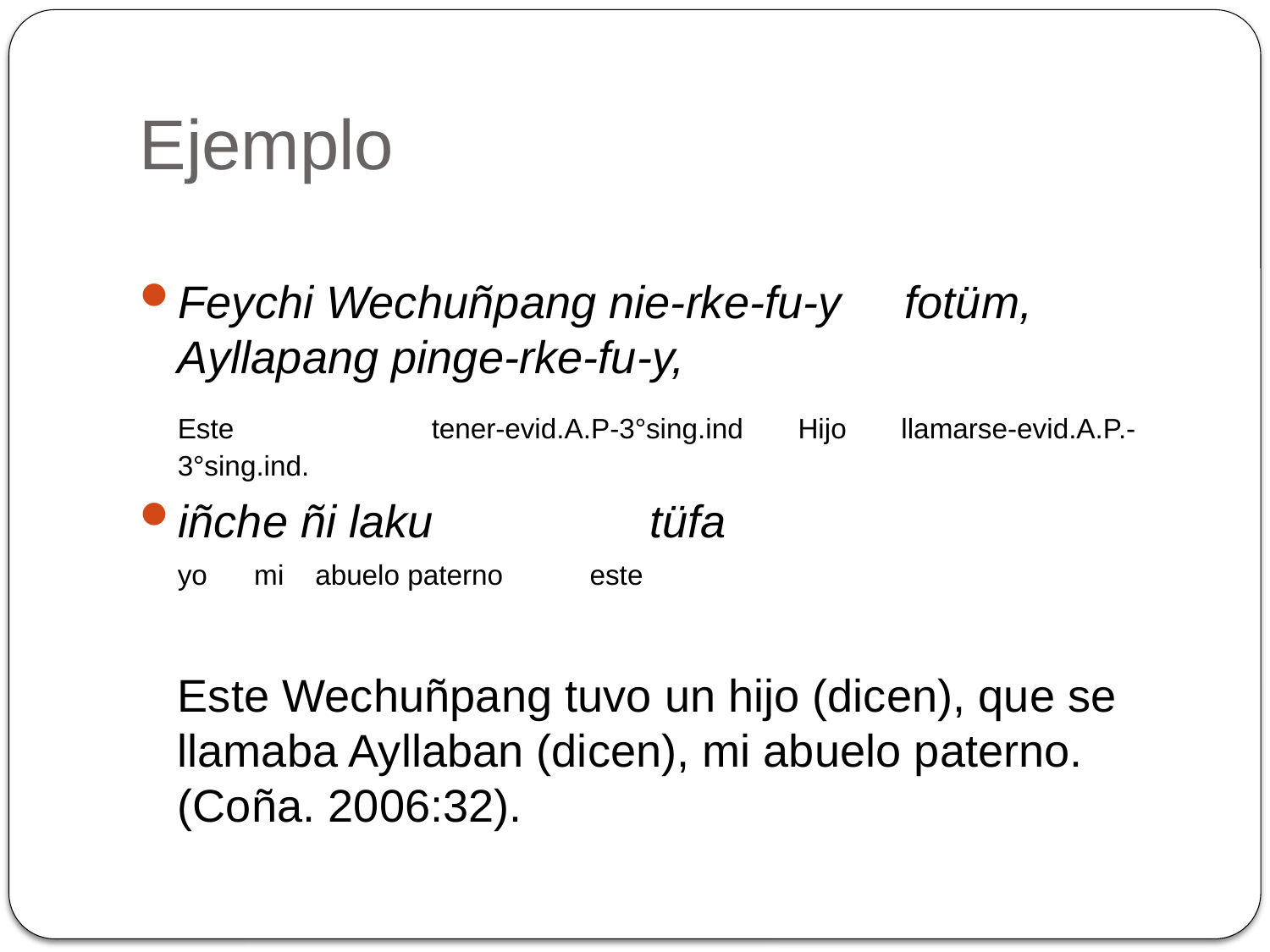

# Ejemplo

Feychi Wechuñpang nie-rke-fu-y     fotüm, Ayllapang pinge-rke-fu-y,
	Este		tener-evid.A.P-3°sing.ind       Hijo       llamarse-evid.A.P.-3°sing.ind.
iñche ñi laku                 tüfa
	yo      mi    abuelo paterno   	    este

	Este Wechuñpang tuvo un hijo (dicen), que se llamaba Ayllaban (dicen), mi abuelo paterno. (Coña. 2006:32).